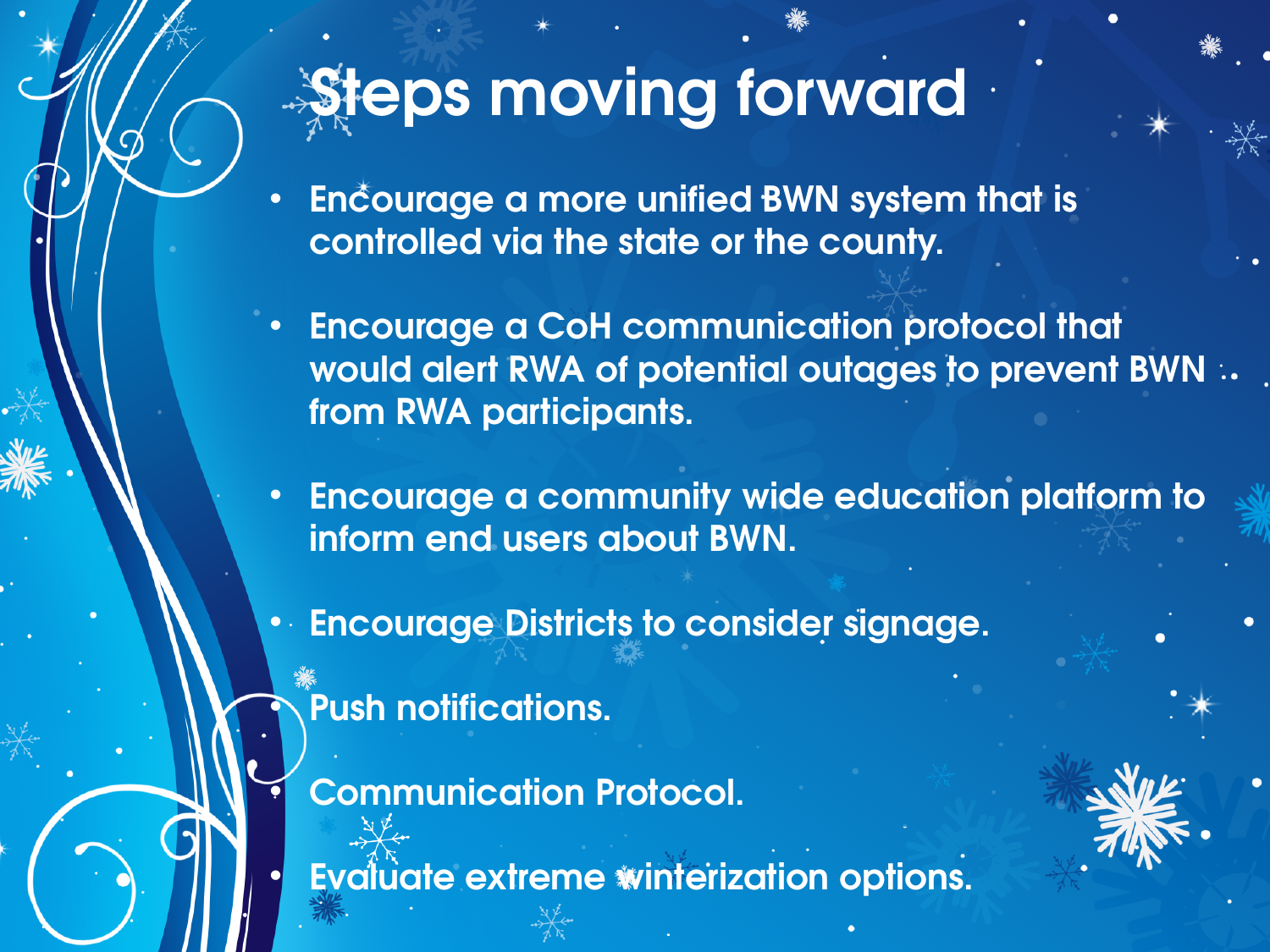

# Steps moving forward
Encourage a more unified BWN system that is controlled via the state or the county.

Encourage a CoH communication protocol that would alert RWA of potential outages to prevent BWN from RWA participants.

Encourage a community wide education platform to inform end users about BWN.

Encourage Districts to consider signage.

Push notifications.

Communication Protocol.

Evaluate extreme winterization options.